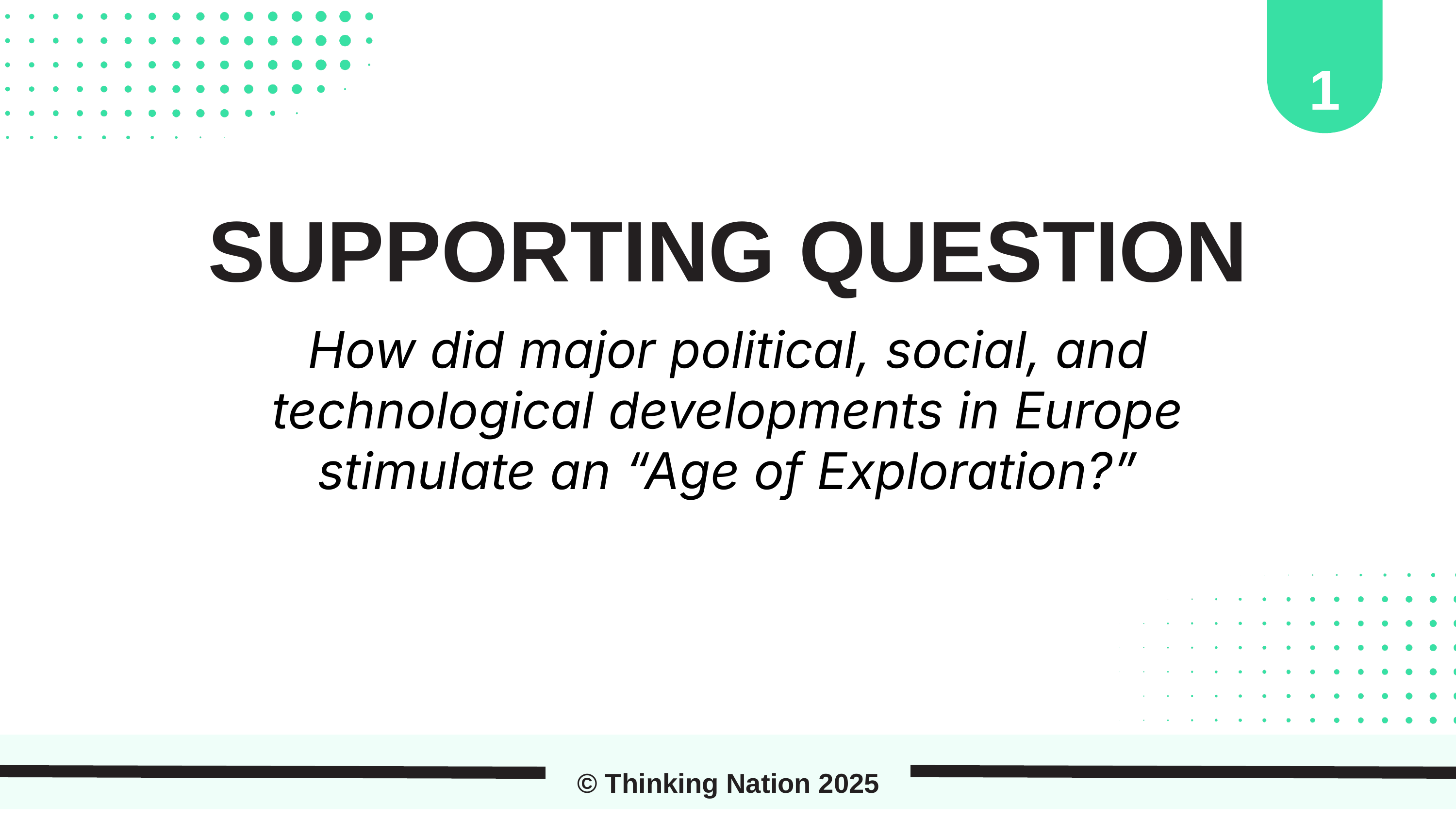

1
SUPPORTING QUESTION
How did major political, social, and technological developments in Europe stimulate an “Age of Exploration?”

© Thinking Nation 2025